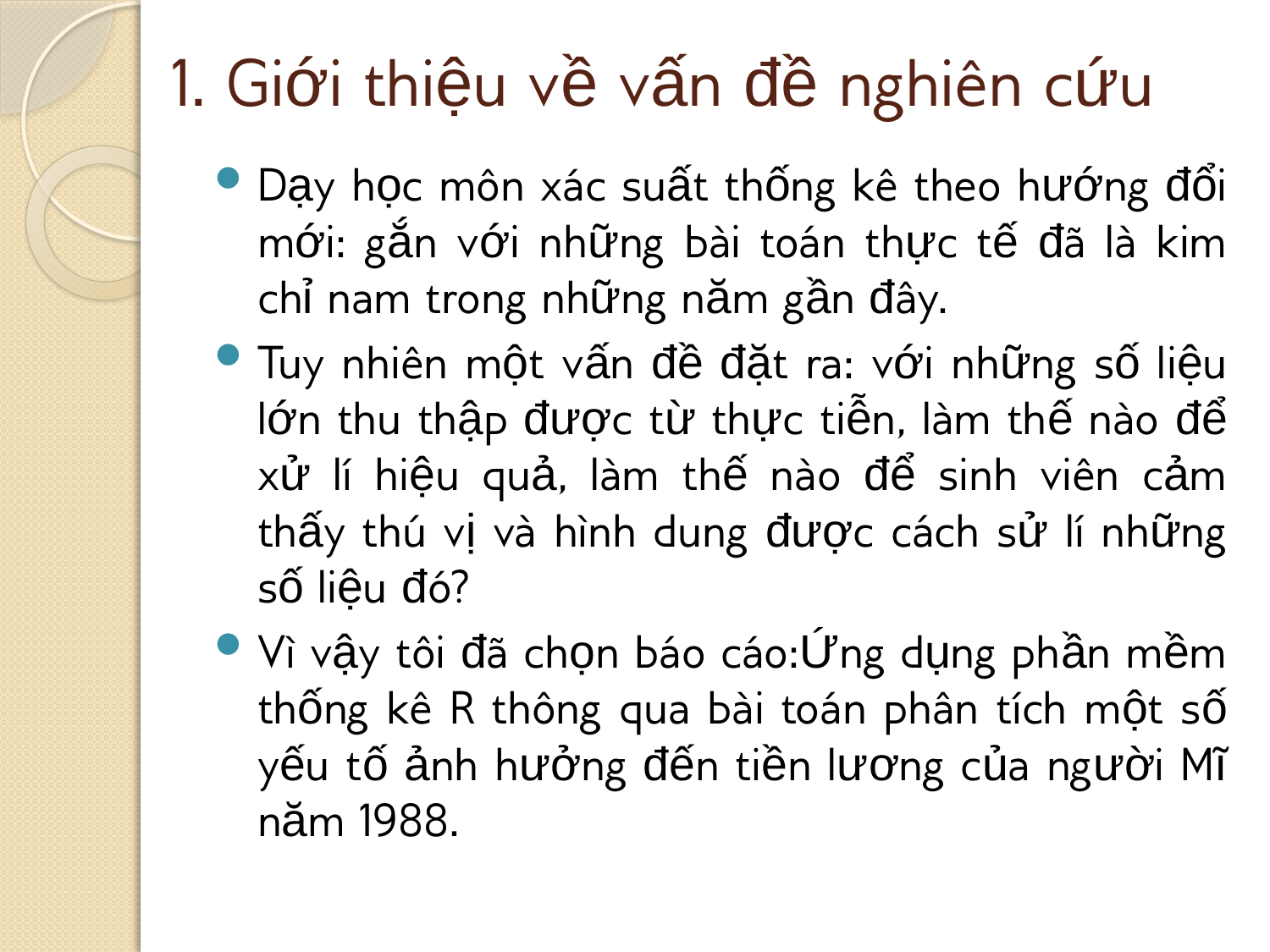

# 1. Giới thiệu về vấn đề nghiên cứu
Dạy học môn xác suất thống kê theo hướng đổi mới: gắn với những bài toán thực tế đã là kim chỉ nam trong những năm gần đây.
Tuy nhiên một vấn đề đặt ra: với những số liệu lớn thu thập được từ thực tiễn, làm thế nào để xử lí hiệu quả, làm thế nào để sinh viên cảm thấy thú vị và hình dung được cách sử lí những số liệu đó?
Vì vậy tôi đã chọn báo cáo:Ứng dụng phần mềm thống kê R thông qua bài toán phân tích một số yếu tố ảnh hưởng đến tiền lương của người Mĩ năm 1988.